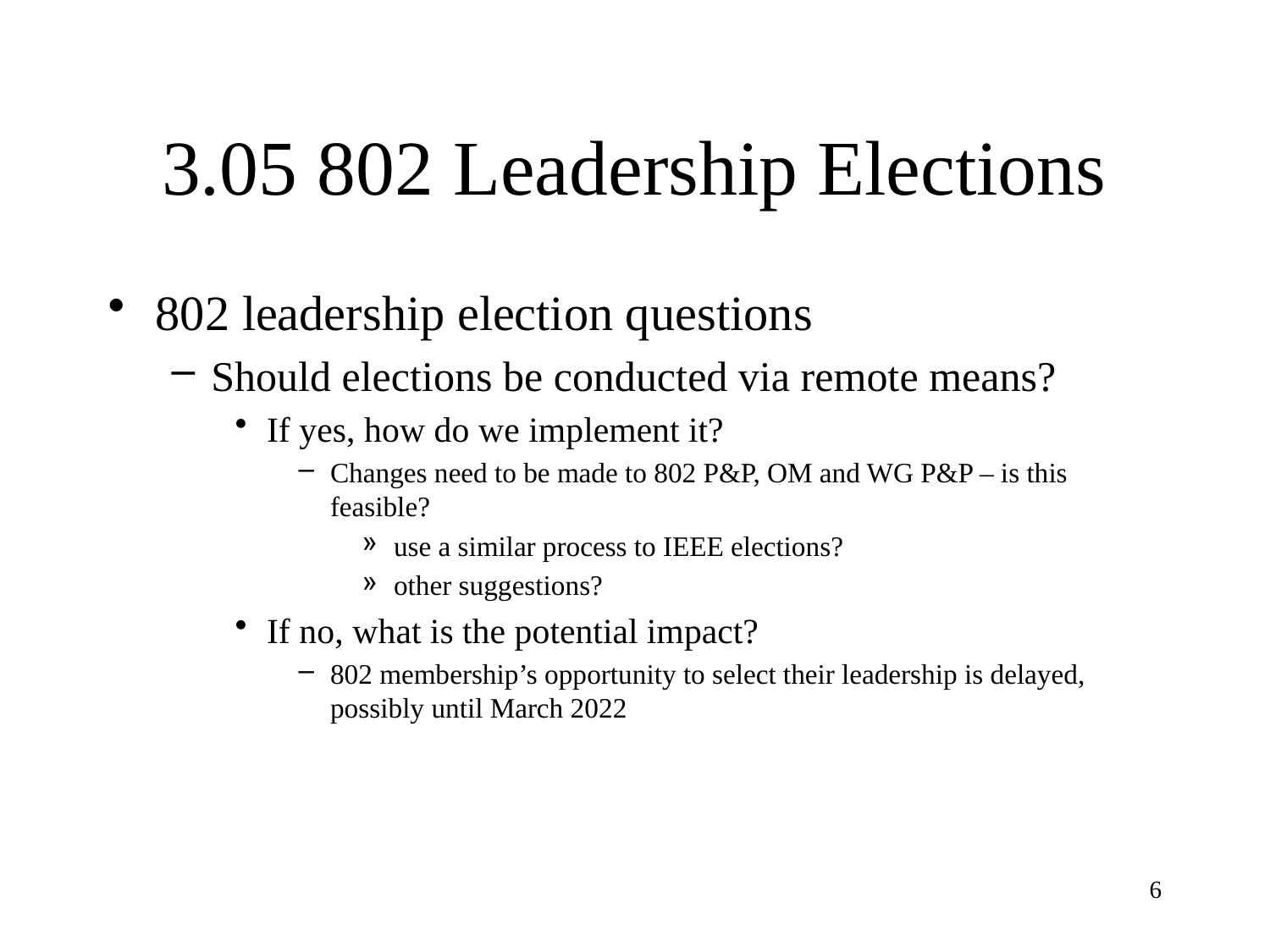

# 3.05 802 Leadership Elections
802 leadership election questions
Should elections be conducted via remote means?
If yes, how do we implement it?
Changes need to be made to 802 P&P, OM and WG P&P – is this feasible?
use a similar process to IEEE elections?
other suggestions?
If no, what is the potential impact?
802 membership’s opportunity to select their leadership is delayed, possibly until March 2022
6